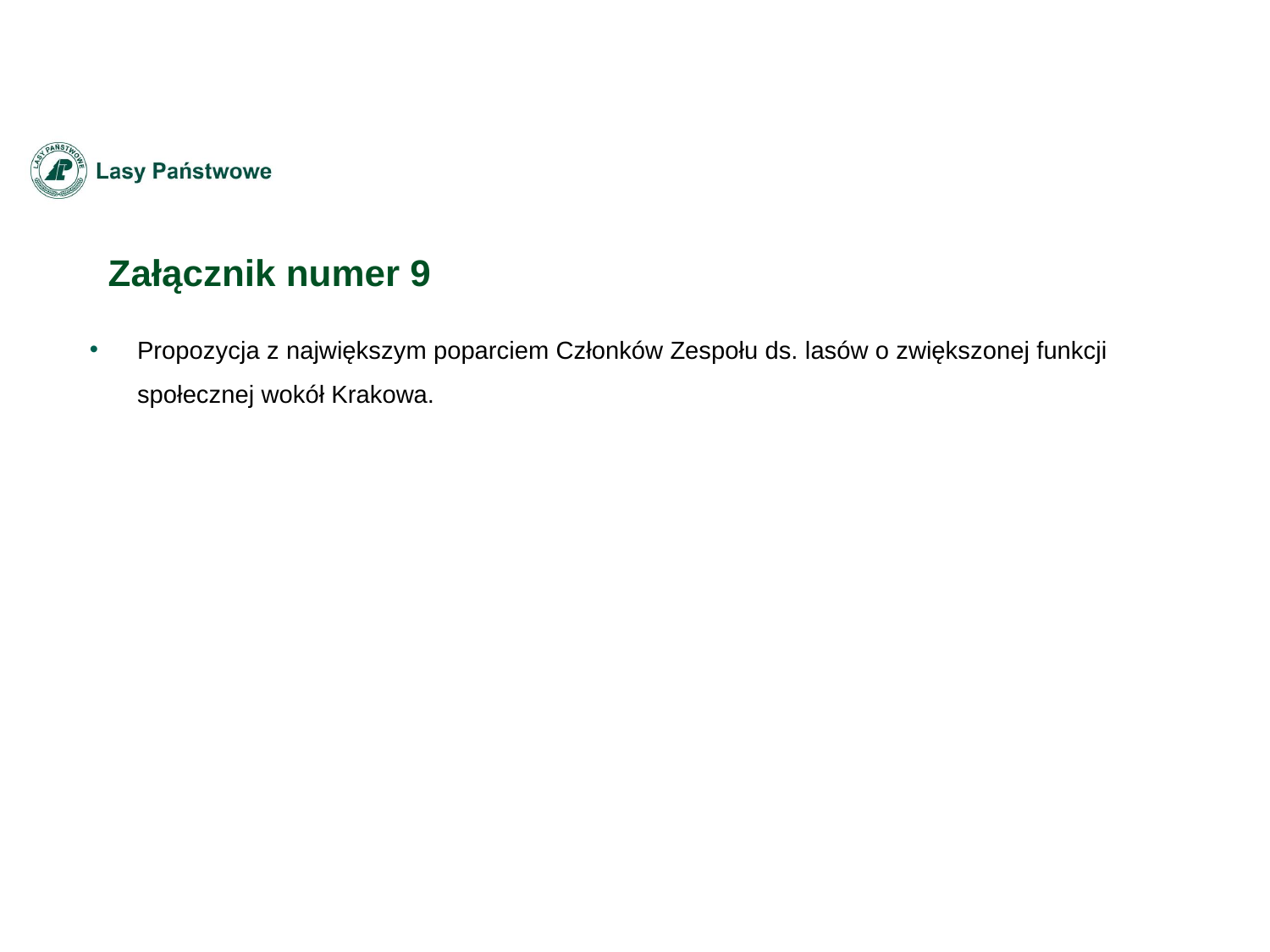

Załącznik numer 9
Propozycja z największym poparciem Członków Zespołu ds. lasów o zwiększonej funkcji społecznej wokół Krakowa.